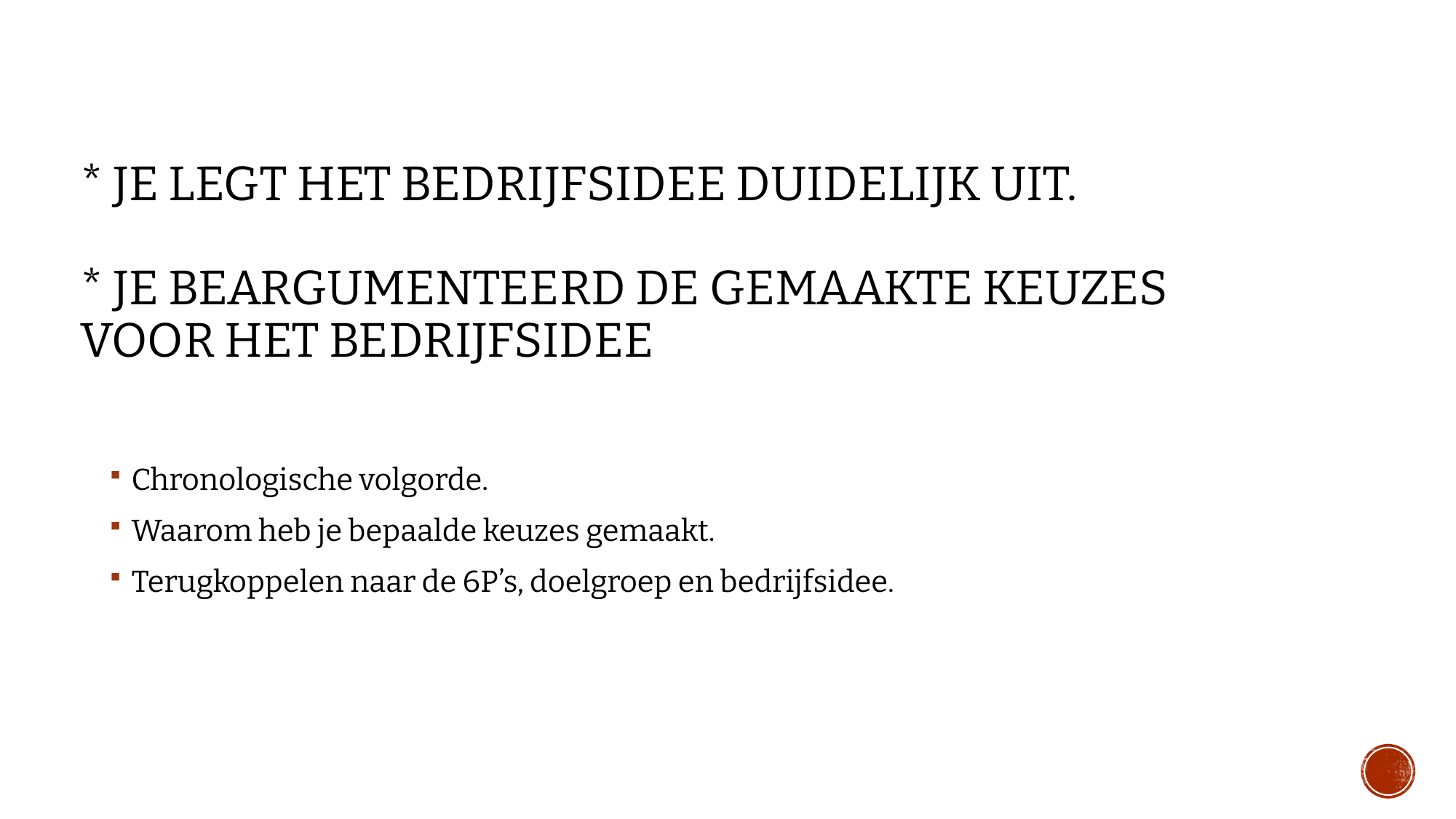

# * je Legt het bedrijfsidee duidelijk uit. * je Beargumenteerd de gemaakte keuzes       voor het bedrijfsidee
Chronologische volgorde.
Waarom heb je bepaalde keuzes gemaakt.
Terugkoppelen naar de 6P’s, doelgroep en bedrijfsidee.